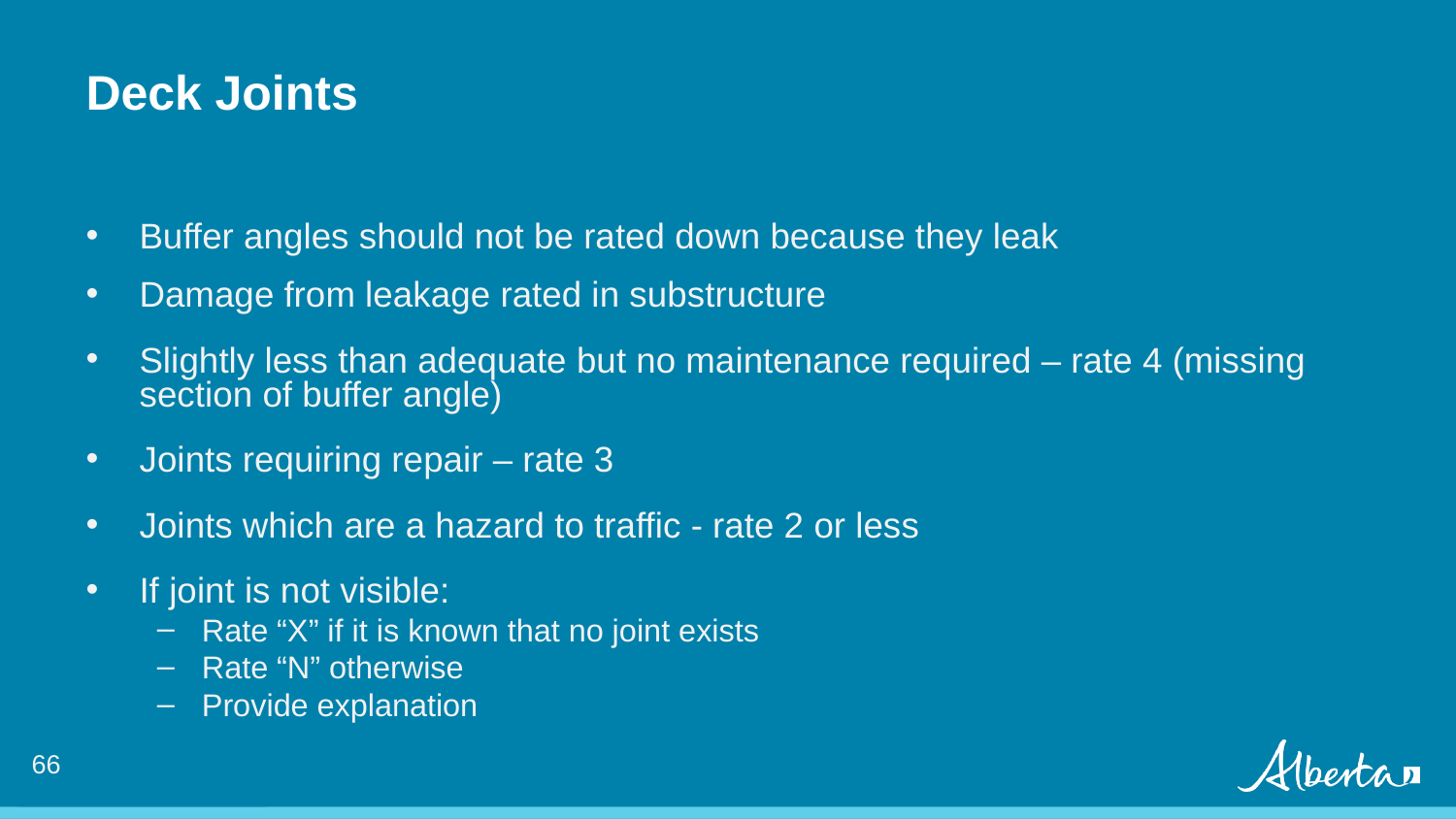

Deck Joints
Buffer angles should not be rated down because they leak

Damage from leakage rated in substructure

Slightly less than adequate but no maintenance required – rate 4 (missing section of buffer angle)

Joints requiring repair – rate 3

Joints which are a hazard to traffic - rate 2 or less

If joint is not visible:
Rate “X” if it is known that no joint exists
Rate “N” otherwise
Provide explanation
66